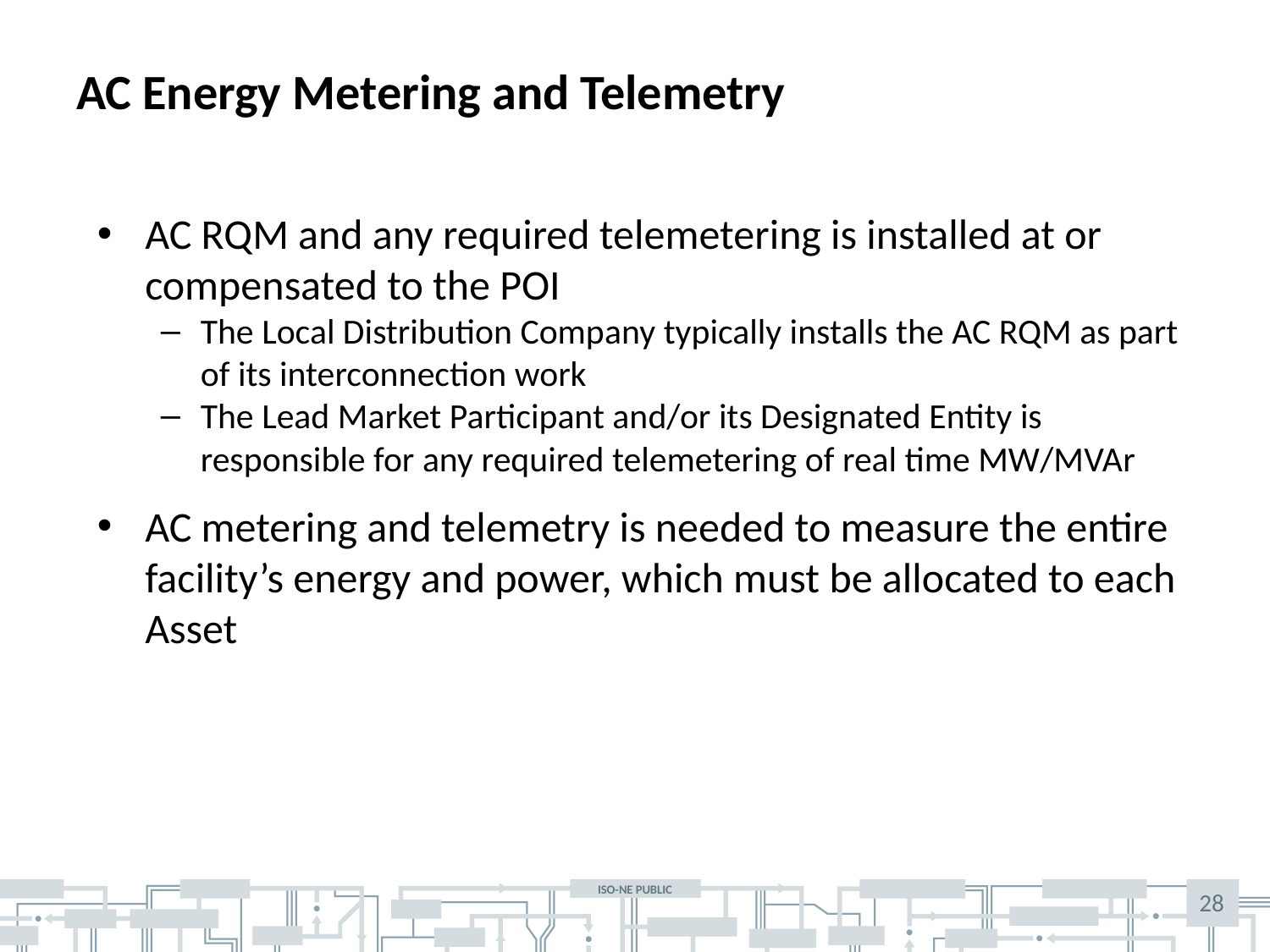

# AC Energy Metering and Telemetry
AC RQM and any required telemetering is installed at or compensated to the POI
The Local Distribution Company typically installs the AC RQM as part of its interconnection work
The Lead Market Participant and/or its Designated Entity is responsible for any required telemetering of real time MW/MVAr
AC metering and telemetry is needed to measure the entire facility’s energy and power, which must be allocated to each Asset

28